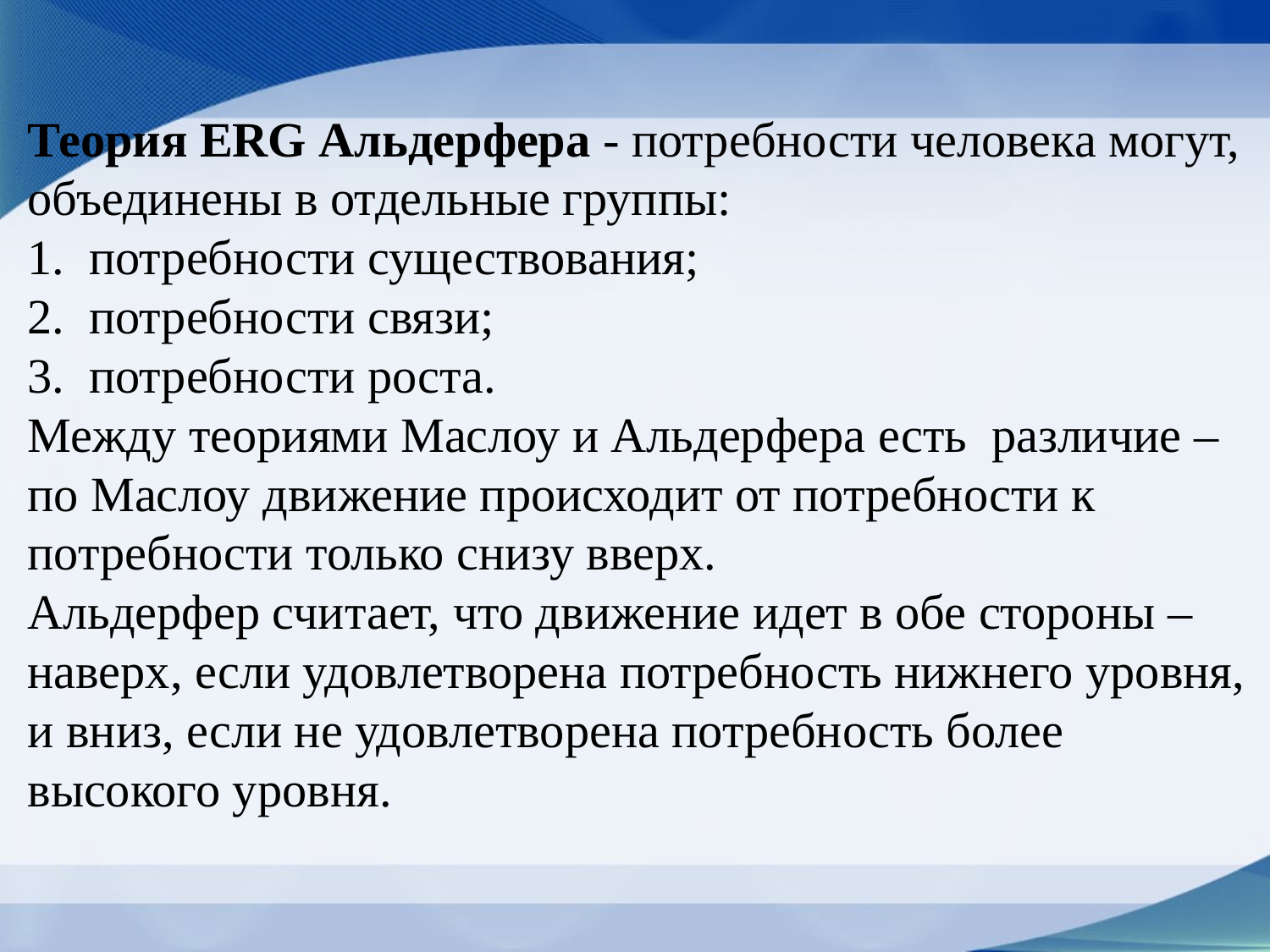

# Теория ERG Альдерфера - потребности человека могут, объединены в отдельные группы: 1.  потребности существования; 2.  потребности связи; 3.  потребности роста. Между теориями Маслоу и Альдерфера есть  различие – по Маслоу движение происходит от потребности к потребности только снизу вверх. Альдерфер считает, что движение идет в обе стороны – наверх, если удовлетворена потребность нижнего уровня, и вниз, если не удовлетворена потребность более высокого уровня.